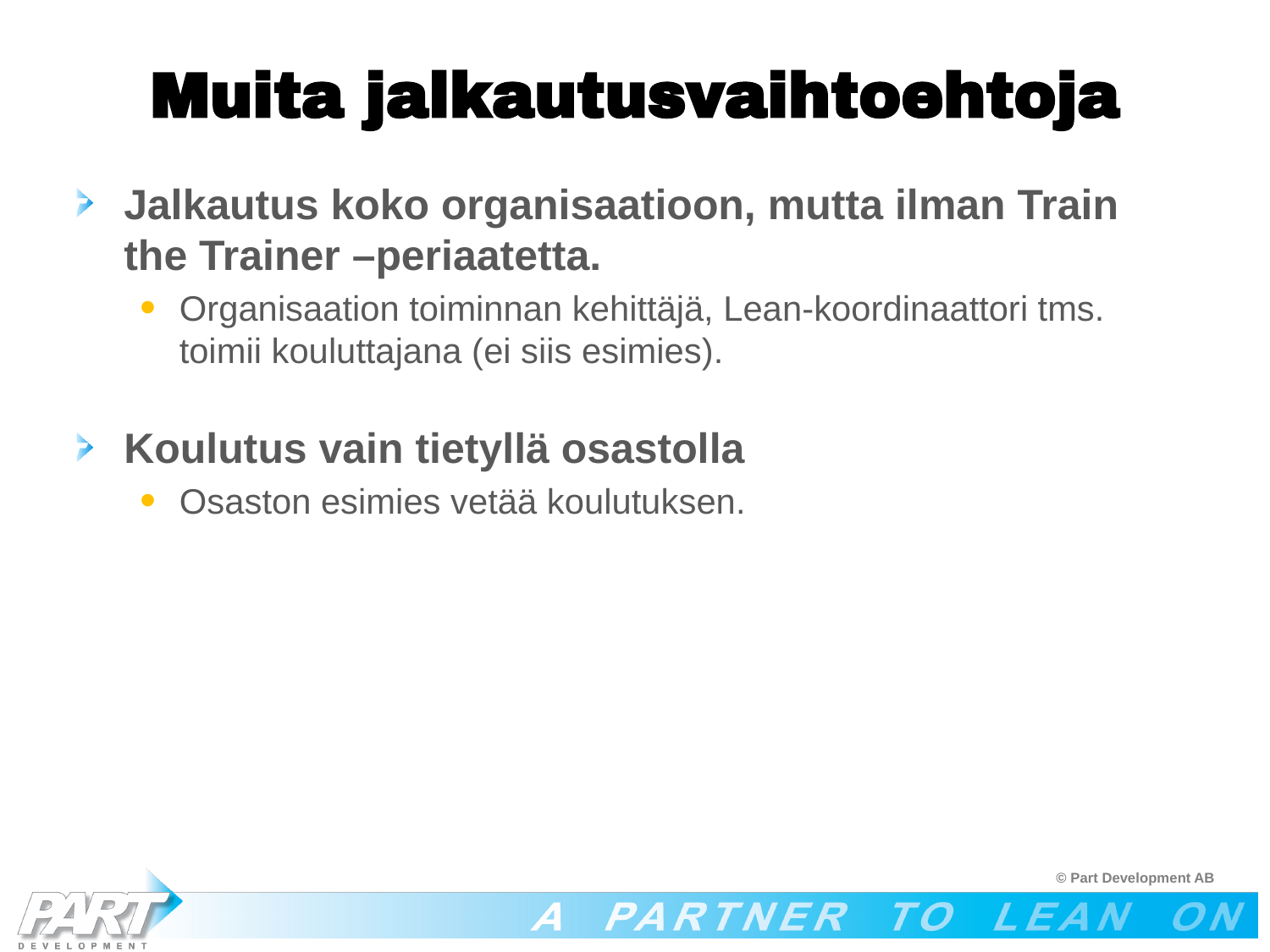

# Muita jalkautusvaihtoehtoja
Jalkautus koko organisaatioon, mutta ilman Train the Trainer –periaatetta.
Organisaation toiminnan kehittäjä, Lean-koordinaattori tms. toimii kouluttajana (ei siis esimies).
Koulutus vain tietyllä osastolla
Osaston esimies vetää koulutuksen.